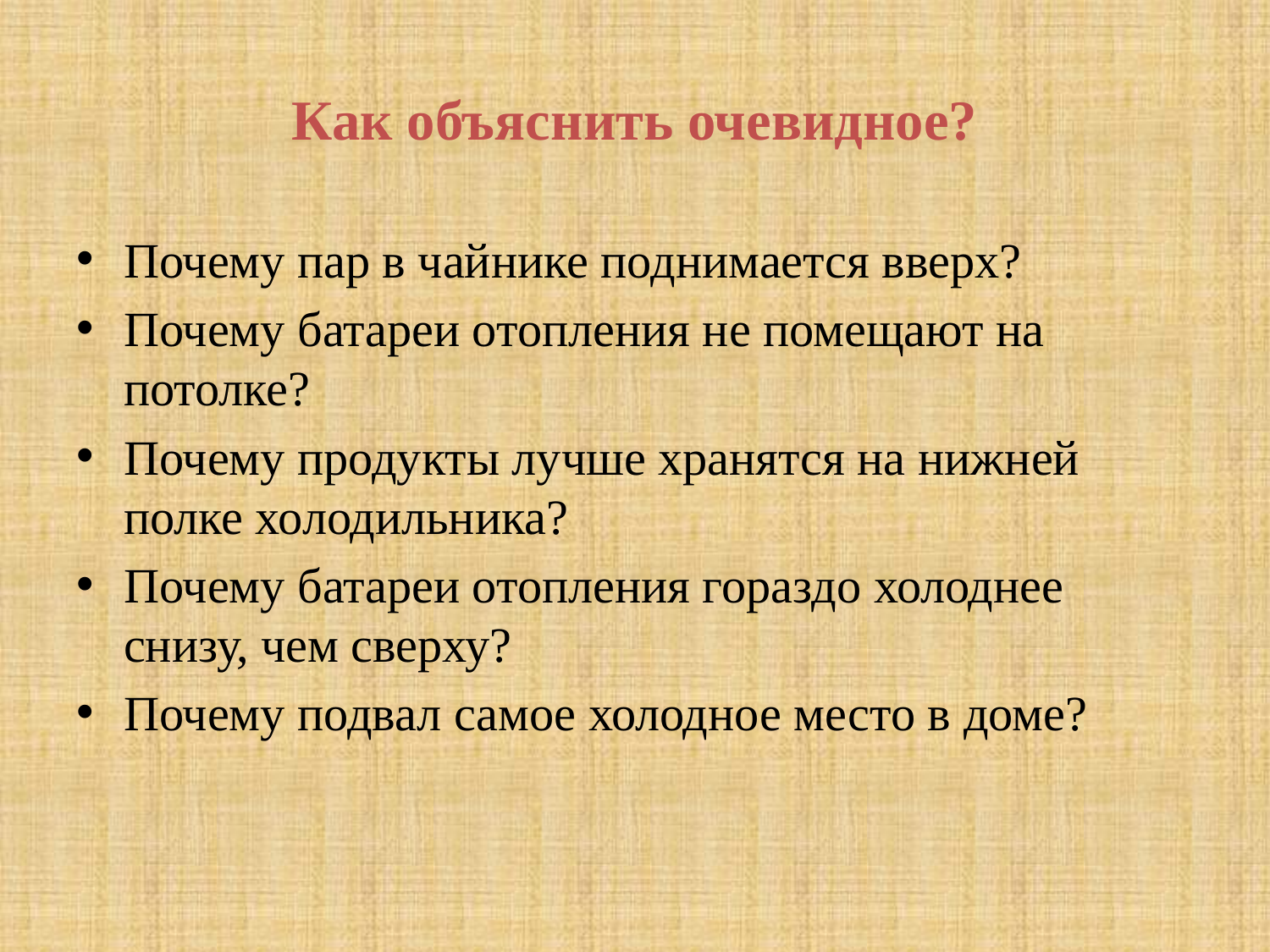

# Как объяснить очевидное?
Почему пар в чайнике поднимается вверх?
Почему батареи отопления не помещают на потолке?
Почему продукты лучше хранятся на нижней полке холодильника?
Почему батареи отопления гораздо холоднее снизу, чем сверху?
Почему подвал самое холодное место в доме?